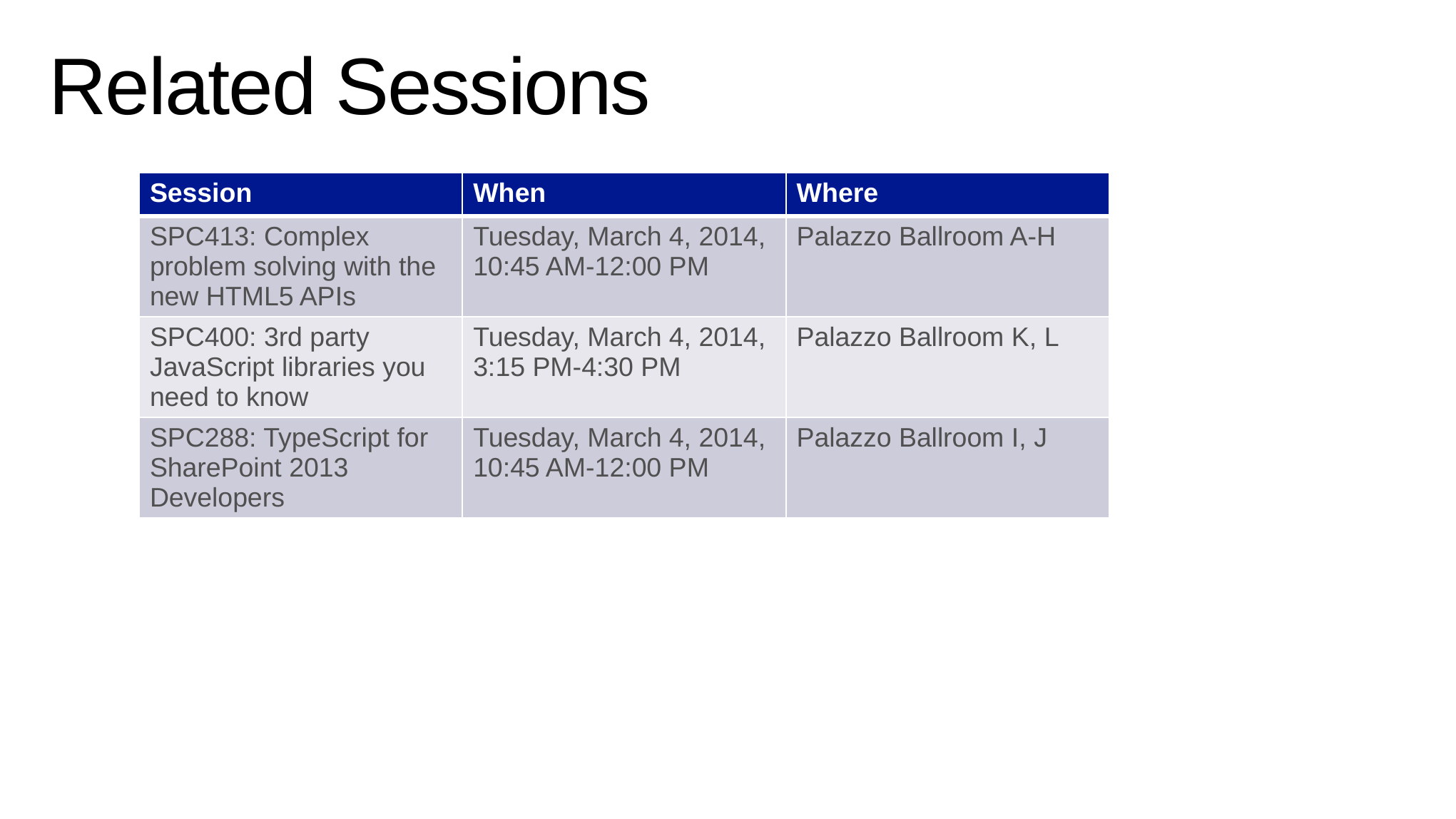

# Related Sessions
| Session | When | Where |
| --- | --- | --- |
| SPC413: Complex problem solving with the new HTML5 APIs | Tuesday, March 4, 2014, 10:45 AM-12:00 PM | Palazzo Ballroom A-H |
| SPC400: 3rd party JavaScript libraries you need to know | Tuesday, March 4, 2014, 3:15 PM-4:30 PM | Palazzo Ballroom K, L |
| SPC288: TypeScript for SharePoint 2013 Developers | Tuesday, March 4, 2014, 10:45 AM-12:00 PM | Palazzo Ballroom I, J |